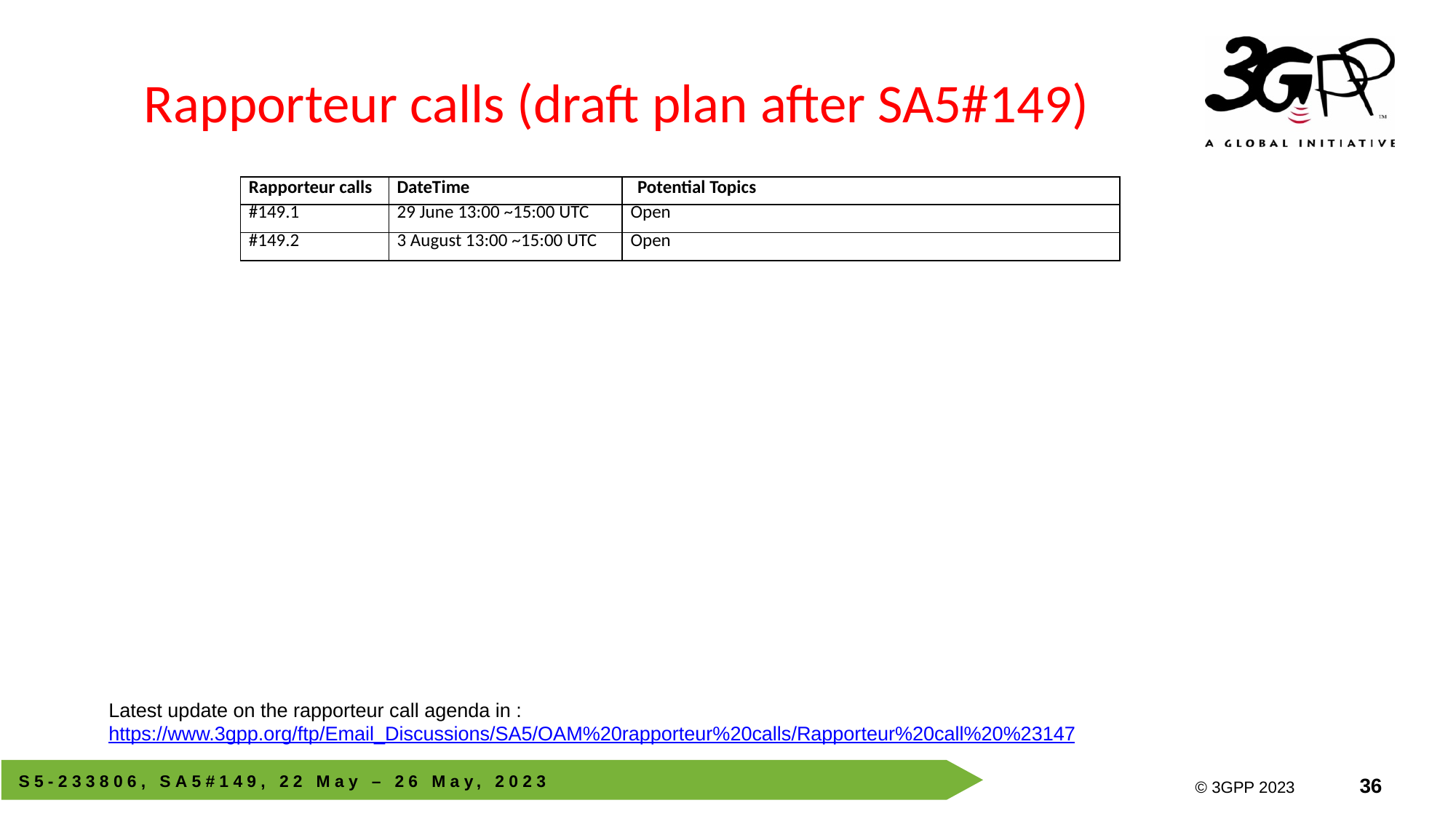

# Rapporteur calls (draft plan after SA5#149)
| Rapporteur calls | DateTime | Potential Topics |
| --- | --- | --- |
| #149.1 | 29 June 13:00 ~15:00 UTC | Open |
| #149.2 | 3 August 13:00 ~15:00 UTC | Open |
Latest update on the rapporteur call agenda in : https://www.3gpp.org/ftp/Email_Discussions/SA5/OAM%20rapporteur%20calls/Rapporteur%20call%20%23147